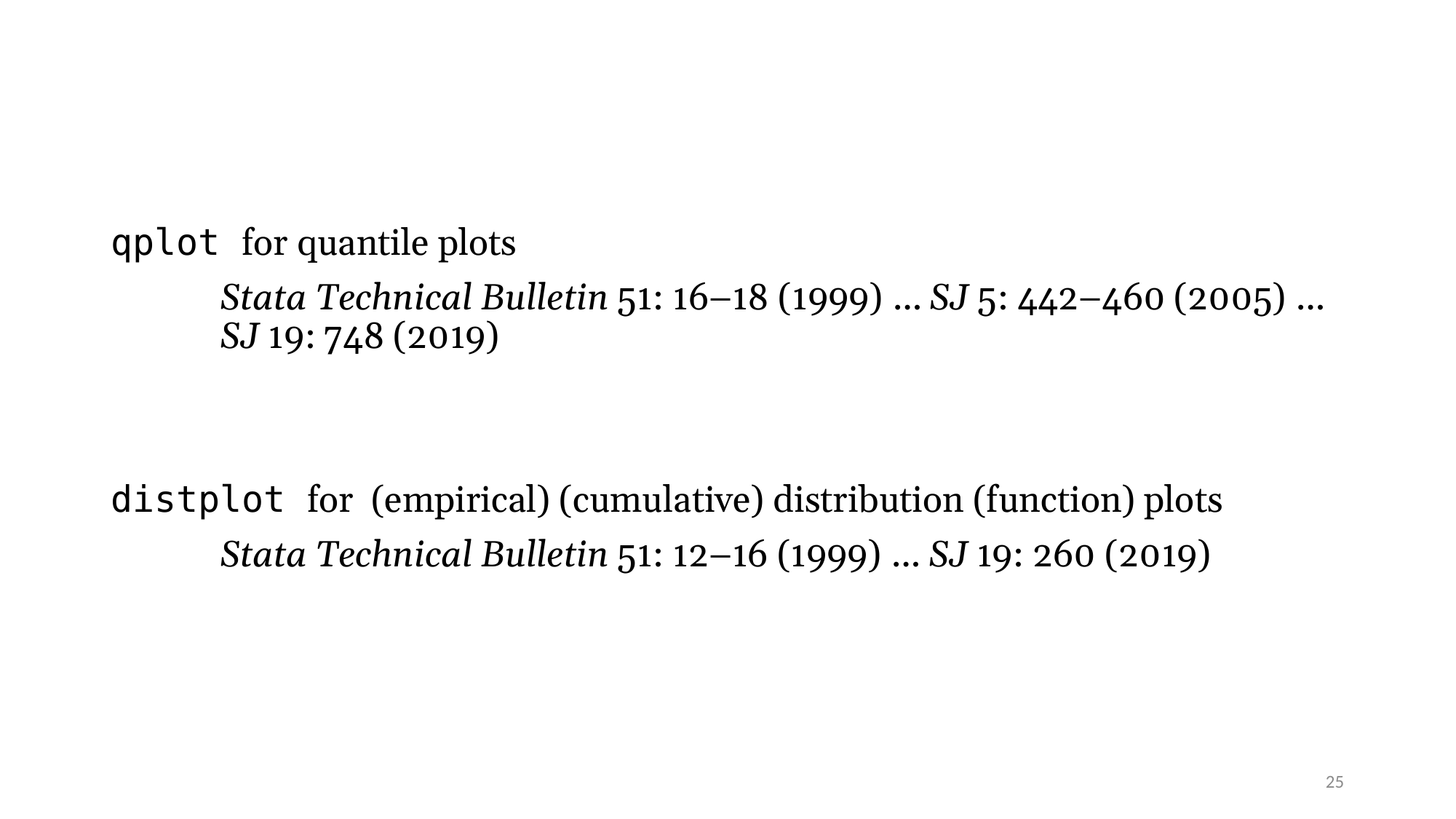

#
qplot for quantile plots
	Stata Technical Bulletin 51: 16–18 (1999) … SJ 5: 442–460 (2005) … 	SJ 19: 748 (2019)

distplot for  (empirical) (cumulative) distribution (function) plots
	Stata Technical Bulletin 51: 12–16 (1999) … SJ 19: 260 (2019)

25